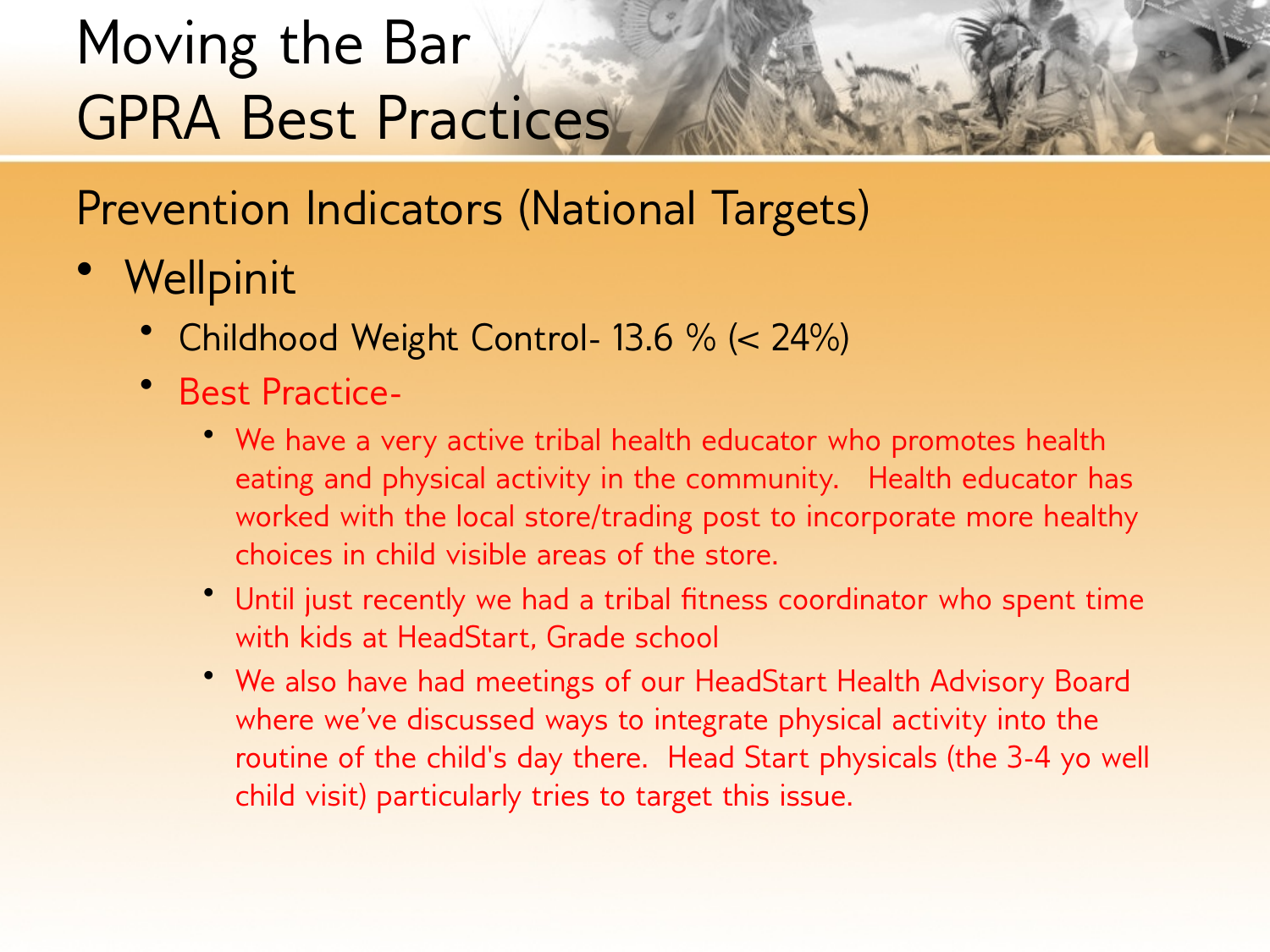

# Moving the Bar GPRA Best Practices
Prevention Indicators (National Targets)
Wellpinit
Childhood Weight Control- 13.6 % (< 24%)
Best Practice-
We have a very active tribal health educator who promotes health eating and physical activity in the community.   Health educator has worked with the local store/trading post to incorporate more healthy choices in child visible areas of the store.
Until just recently we had a tribal fitness coordinator who spent time with kids at HeadStart, Grade school
We also have had meetings of our HeadStart Health Advisory Board where we’ve discussed ways to integrate physical activity into the routine of the child's day there.  Head Start physicals (the 3-4 yo well child visit) particularly tries to target this issue.